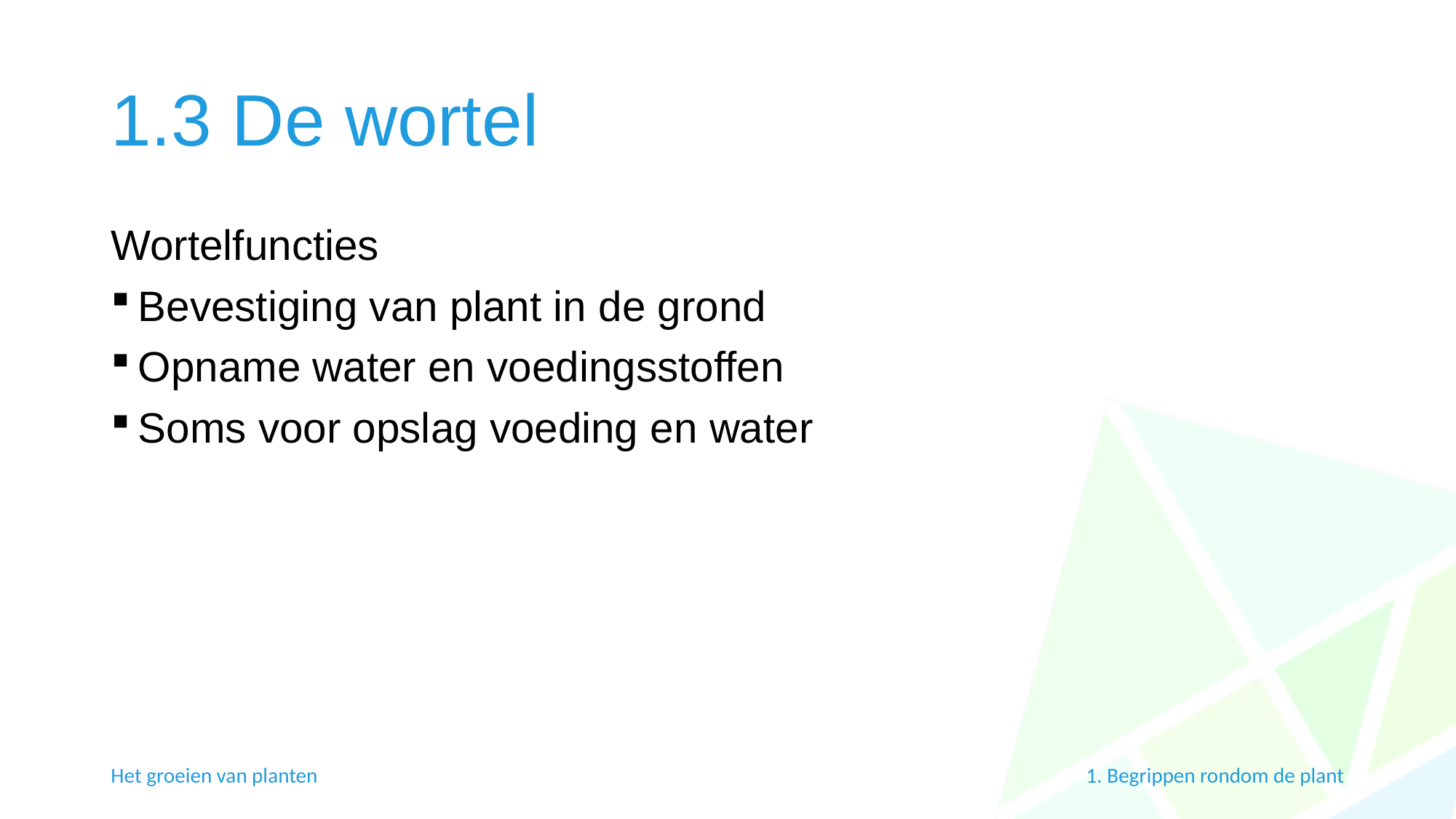

# 1.3 De wortel
Wortelfuncties
Bevestiging van plant in de grond
Opname water en voedingsstoffen
Soms voor opslag voeding en water

Het groeien van planten
1. Begrippen rondom de plant